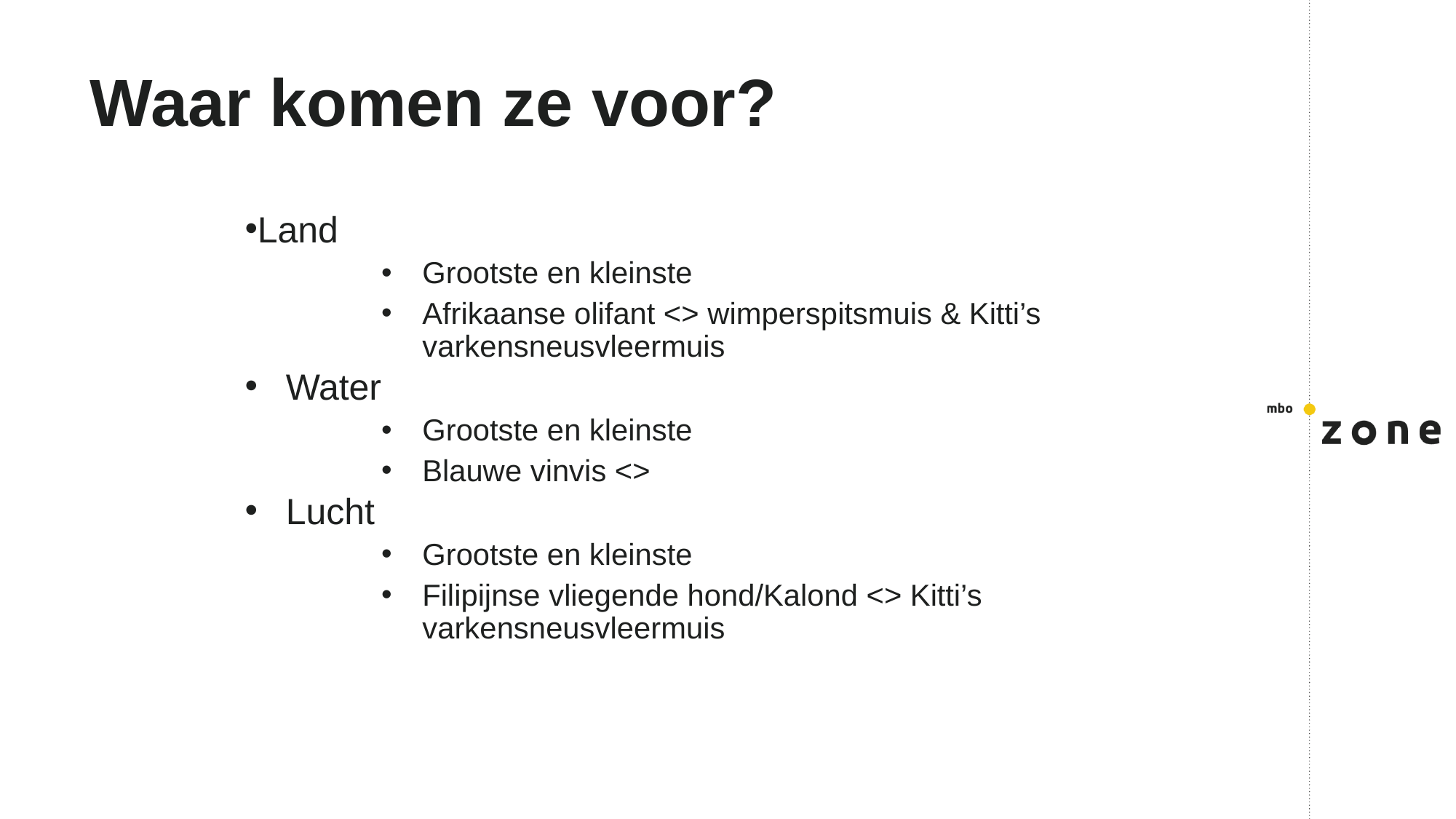

# Waar komen ze voor?
Land
Grootste en kleinste
Afrikaanse olifant <> wimperspitsmuis & Kitti’s varkensneusvleermuis
Water
Grootste en kleinste
Blauwe vinvis <>
Lucht
Grootste en kleinste
Filipijnse vliegende hond/Kalond <> Kitti’s varkensneusvleermuis